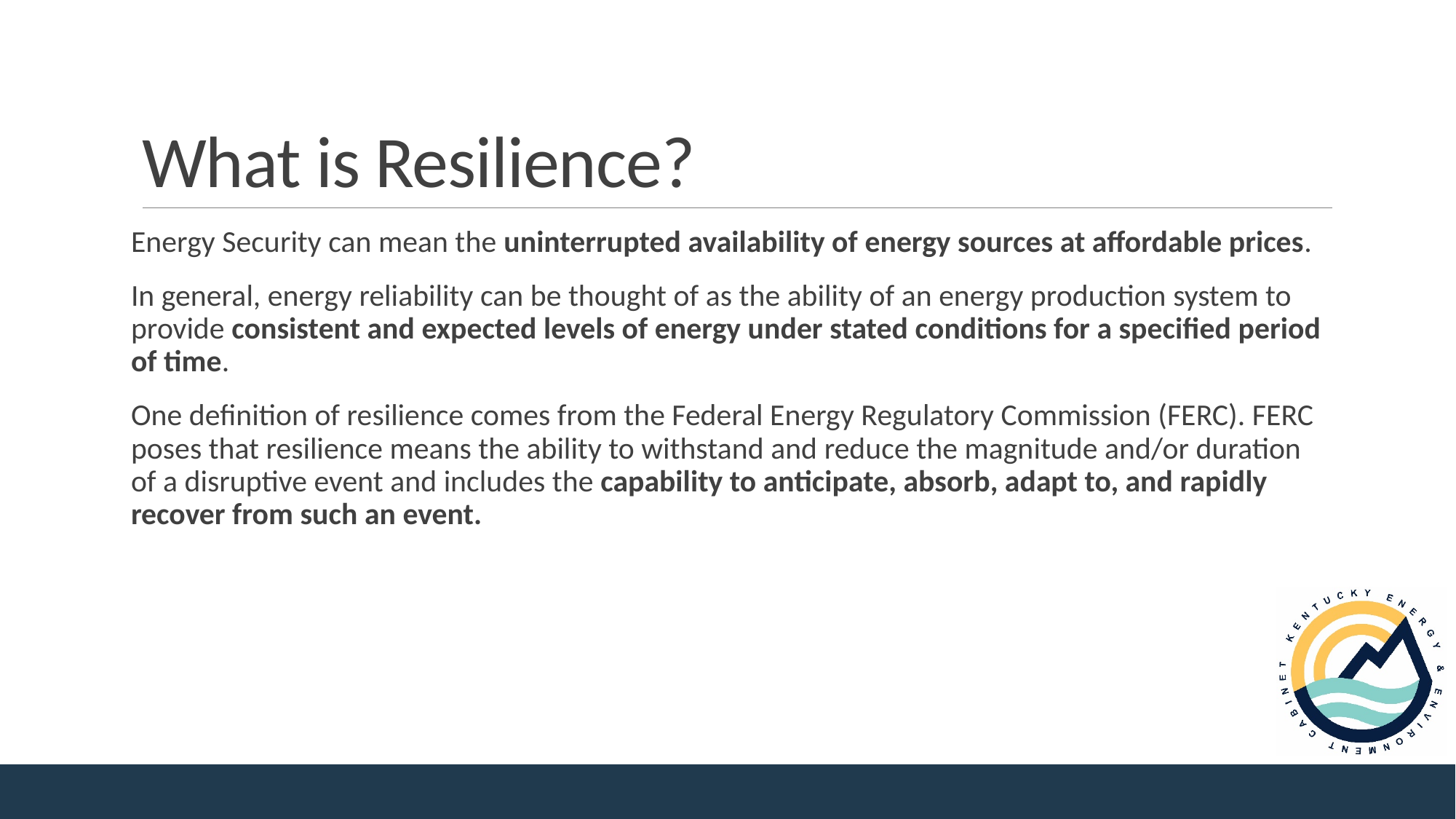

# What is Resilience?
Energy Security can mean the uninterrupted availability of energy sources at affordable prices.
In general, energy reliability can be thought of as the ability of an energy production system to provide consistent and expected levels of energy under stated conditions for a specified period of time.
One definition of resilience comes from the Federal Energy Regulatory Commission (FERC). FERC poses that resilience means the ability to withstand and reduce the magnitude and/or duration of a disruptive event and includes the capability to anticipate, absorb, adapt to, and rapidly recover from such an event.